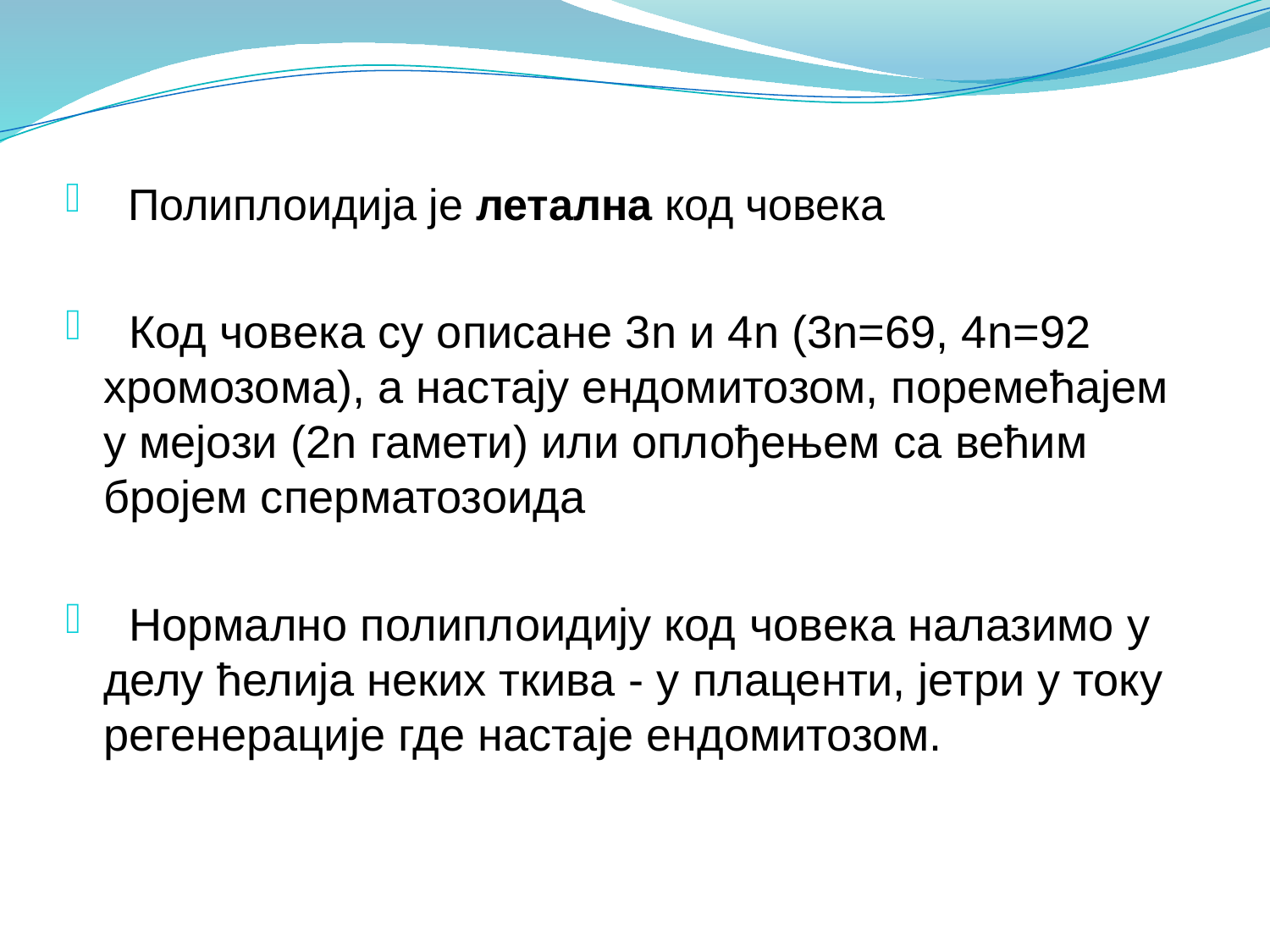

Полиплоидија је летална код човека

  Код човека су описане 3n и 4n (3n=69, 4n=92 хромозома), а настају ендомитозом, поремећајем у мејози (2n гамети) или оплођењем са већим бројем сперматозоида

  Нормално полиплоидију код човека налазимо у делу ћелија неких ткива - у плаценти, јетри у току регенерације где настаје ендомитозом.